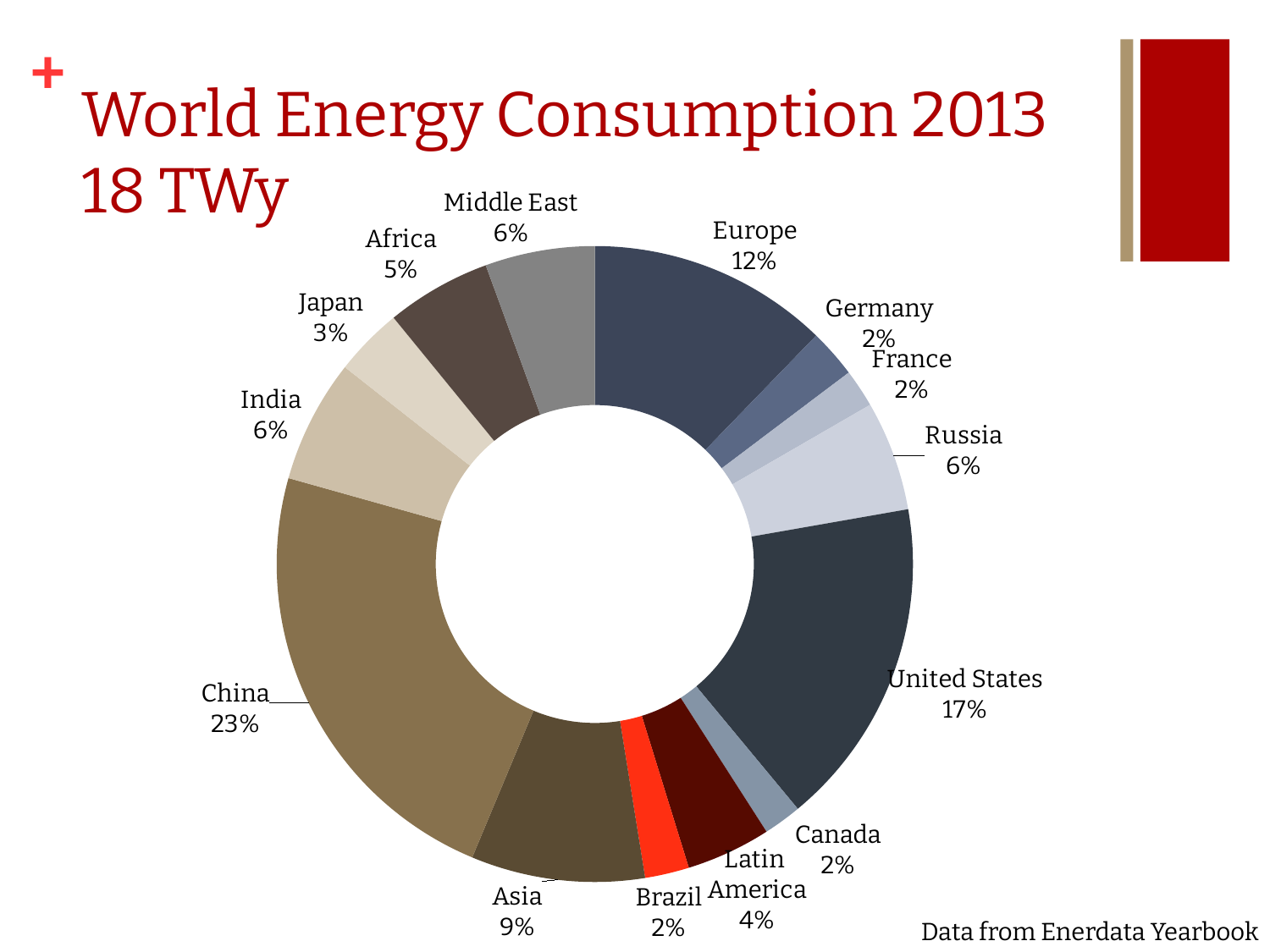

# World Energy Consumption 2013 18 TWy

### Chart

| Category |  |
|---|---|
| Europe | 1599.43098 |
| Germany | 322.845781 |
| France | 253.304447 |
| Russia | 729.99932 |
| North America | 0.0 |
| United States | 2187.471476 |
| Canada | 253.643284 |
| Latin America | 561.188717 |
| Brazil | 293.226307 |
| Asia | 1153.217864 |
| China | 3012.769716 |
| India | 818.850362 |
| Japan | 454.50457 |
| Africa | 695.906782 |
| Middle East | 727.7301160000001 |
Data from Enerdata Yearbook